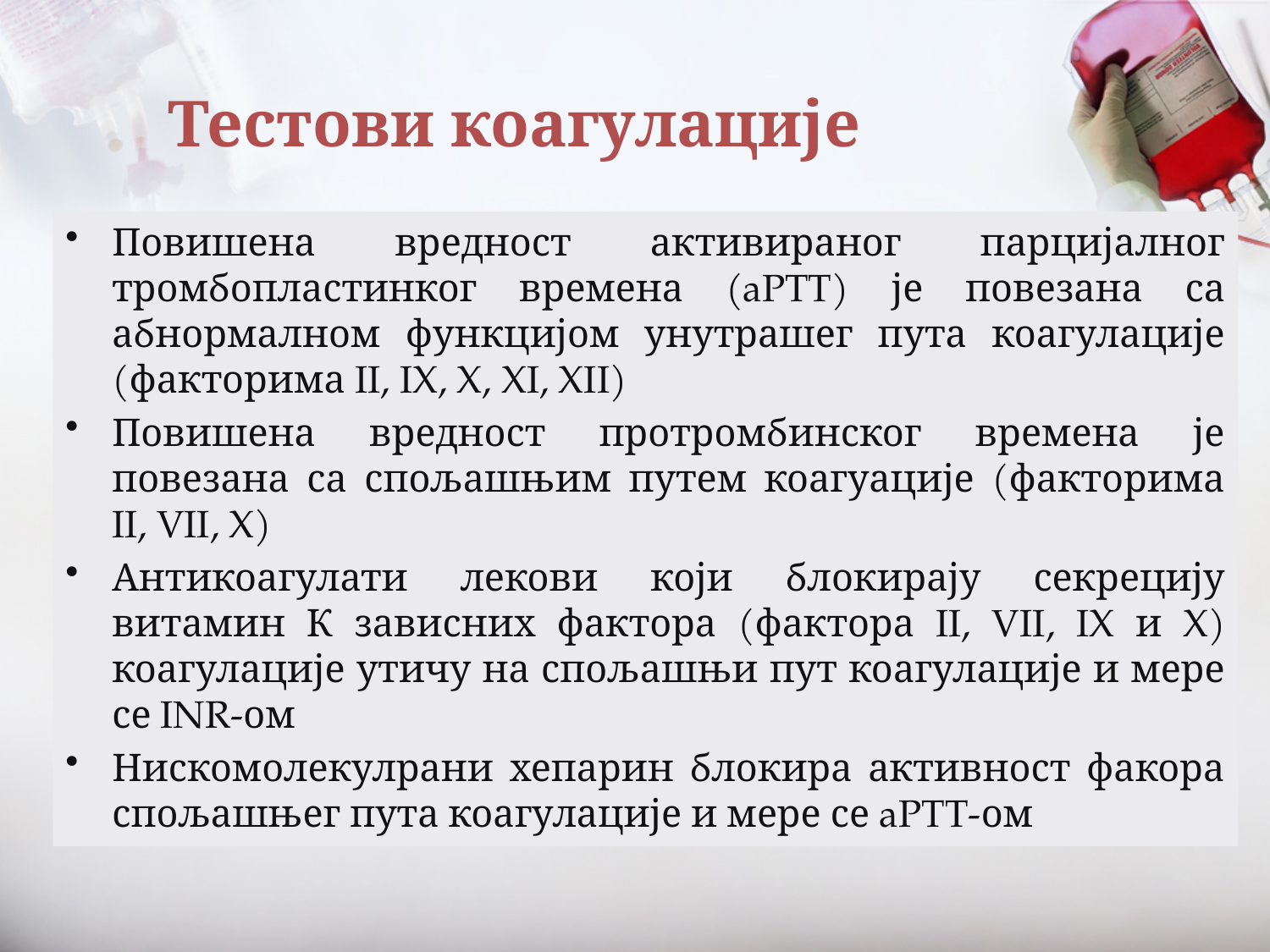

# Тестови коагулације
Повишена вредност активираног парцијалног тромбопластинког времена (aPTT) је повезана са абнормалном функцијом унутрашег пута коагулације (факторима II, IX, X, XI, XII)
Повишена вредност протромбинског времена је повезана са спољашњим путем коагуације (факторима II, VII, X)
Антикоагулати лекови који блокирају секрецију витамин К зависних фактора (фактора II, VII, IX и X) коагулације утичу на спољашњи пут коагулације и мере се INR-ом
Нискомолекулрани хепарин блокира активност факора спољашњег пута коагулације и мере се aPTT-ом